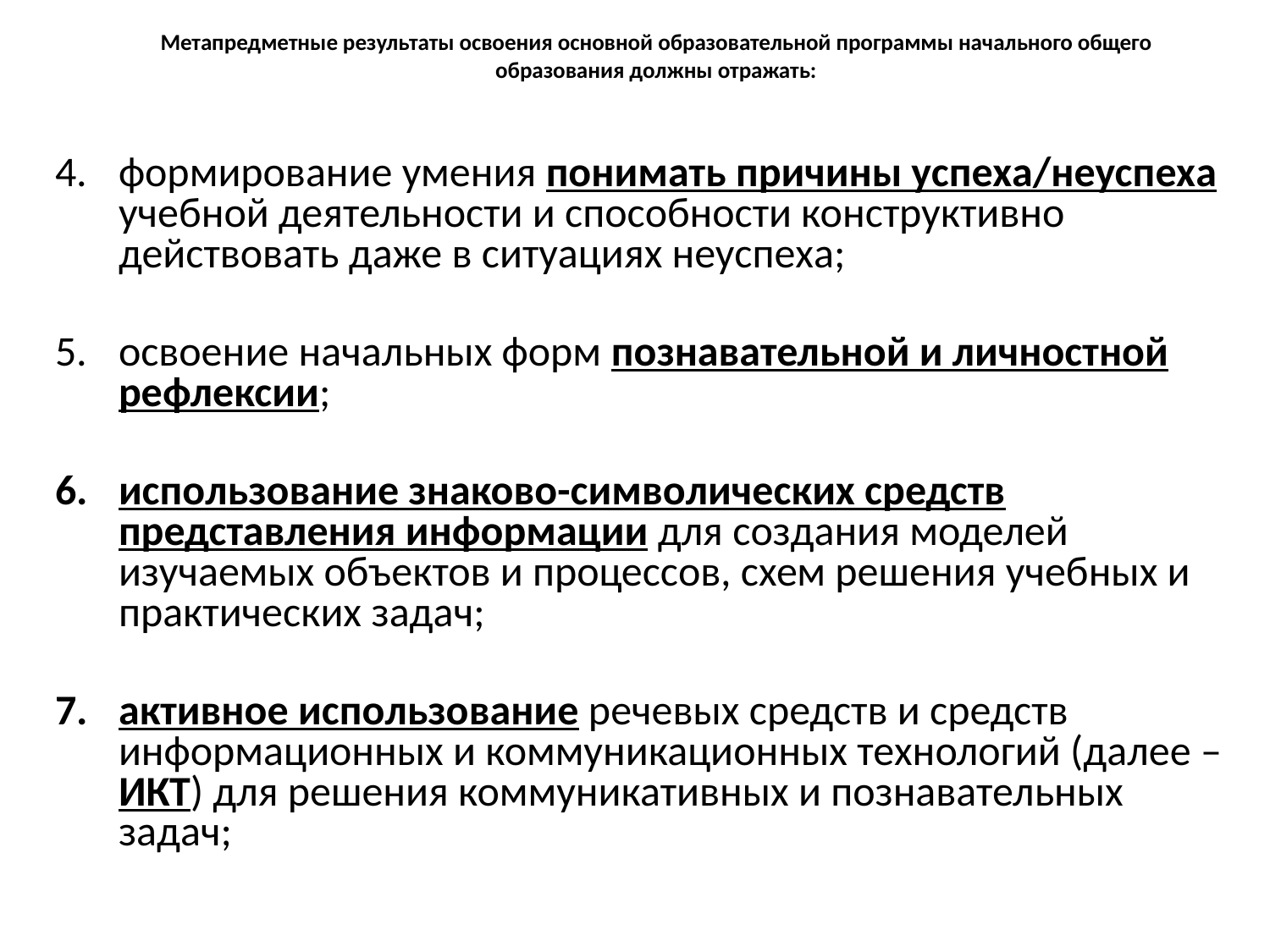

Метапредметные результаты освоения основной образовательной программы начального общего образования должны отражать:
формирование умения понимать причины успеха/неуспеха учебной деятельности и способности конструктивно действовать даже в ситуациях неуспеха;

освоение начальных форм познавательной и личностной рефлексии;

использование знаково-символических средств представления информации для создания моделей изучаемых объектов и процессов, схем решения учебных и практических задач;

активное использование речевых средств и средств информационных и коммуникационных технологий (далее – ИКТ) для решения коммуникативных и познавательных задач;